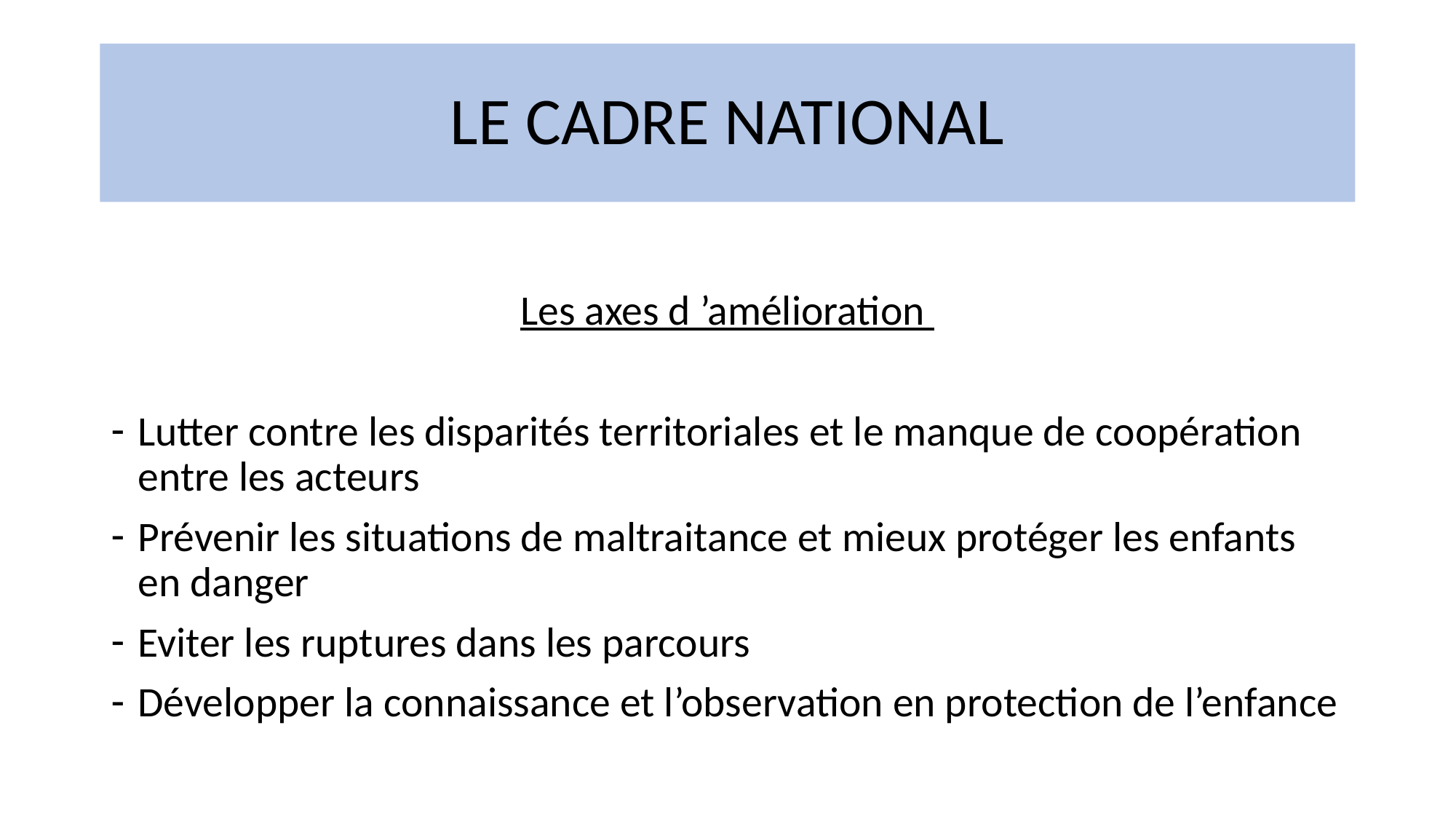

# LE CADRE NATIONAL

Les axes d ’amélioration

Lutter contre les disparités territoriales et le manque de coopération entre les acteurs
Prévenir les situations de maltraitance et mieux protéger les enfants en danger
Eviter les ruptures dans les parcours
Développer la connaissance et l’observation en protection de l’enfance